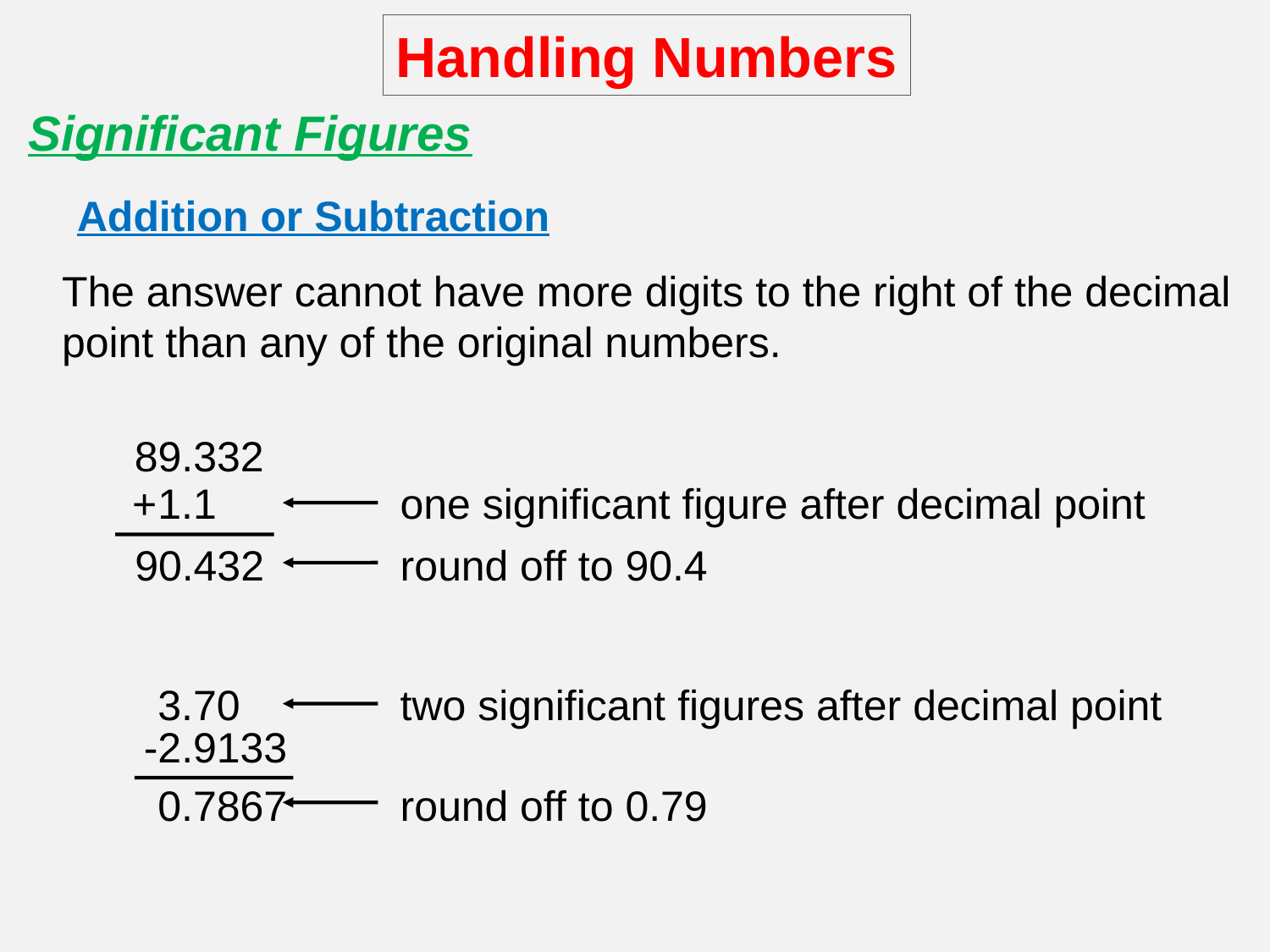

Handling Numbers
Significant Figures
Addition or Subtraction
The answer cannot have more digits to the right of the decimal
point than any of the original numbers.
89.332
+
1.1
90.432

one significant figure after decimal point

round off to 90.4

3.70
-2.9133
0.7867

two significant figures after decimal point

round off to 0.79